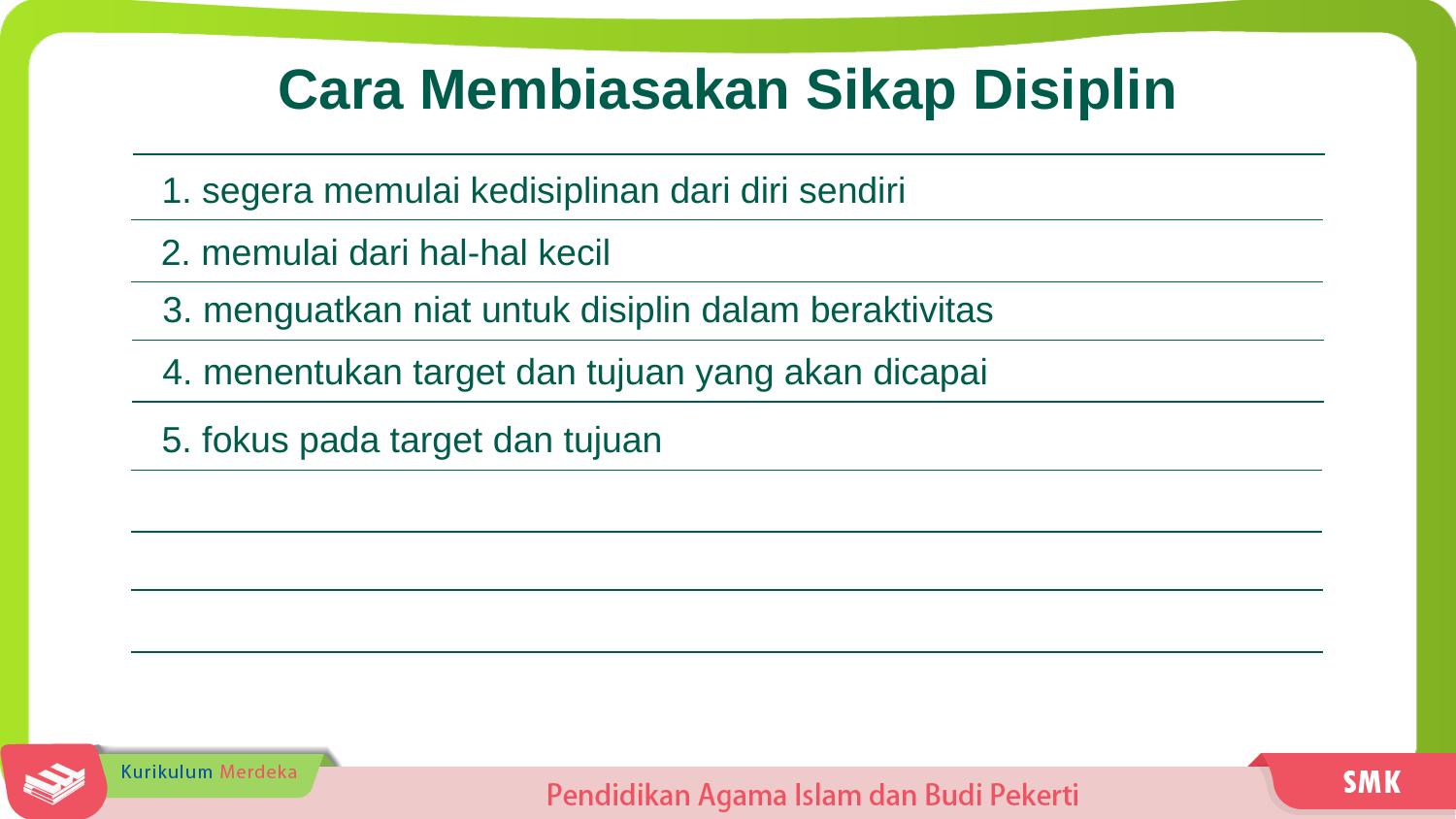

Cara Membiasakan Sikap Disiplin
1. segera memulai kedisiplinan dari diri sendiri
2. memulai dari hal-hal kecil
3. menguatkan niat untuk disiplin dalam beraktivitas
4. menentukan target dan tujuan yang akan dicapai
5. fokus pada target dan tujuan